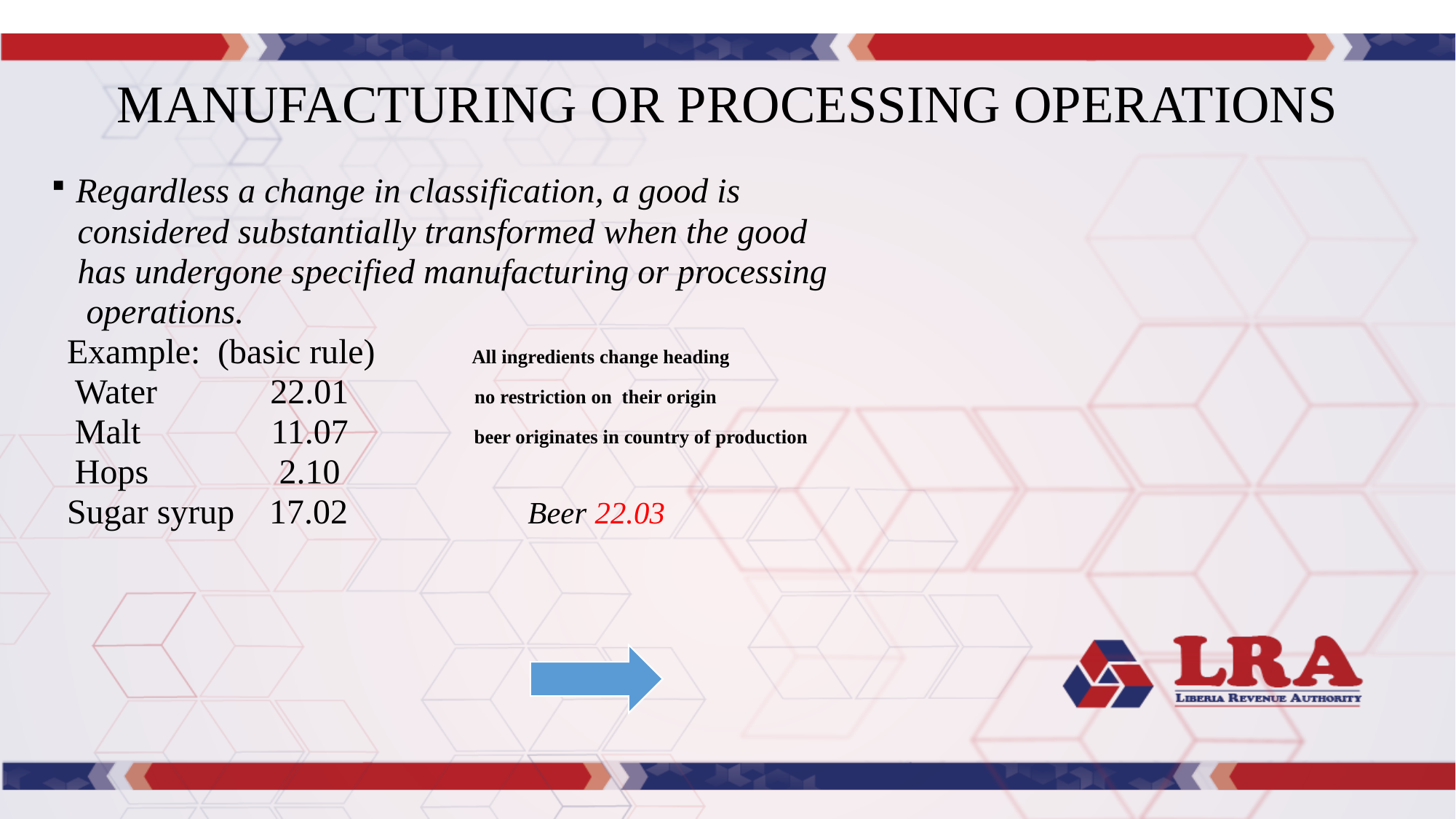

# MANUFACTURING OR PROCESSING OPERATIONS
 Regardless a change in classification, a good is
   considered substantially transformed when the good
   has undergone specified manufacturing or processing
    operations.
  Example:  (basic rule)           All ingredients change heading
   Water             22.01                no restriction on  their origin
   Malt               11.07                beer originates in country of production
   Hops               2.10
  Sugar syrup    17.02                       Beer 22.03